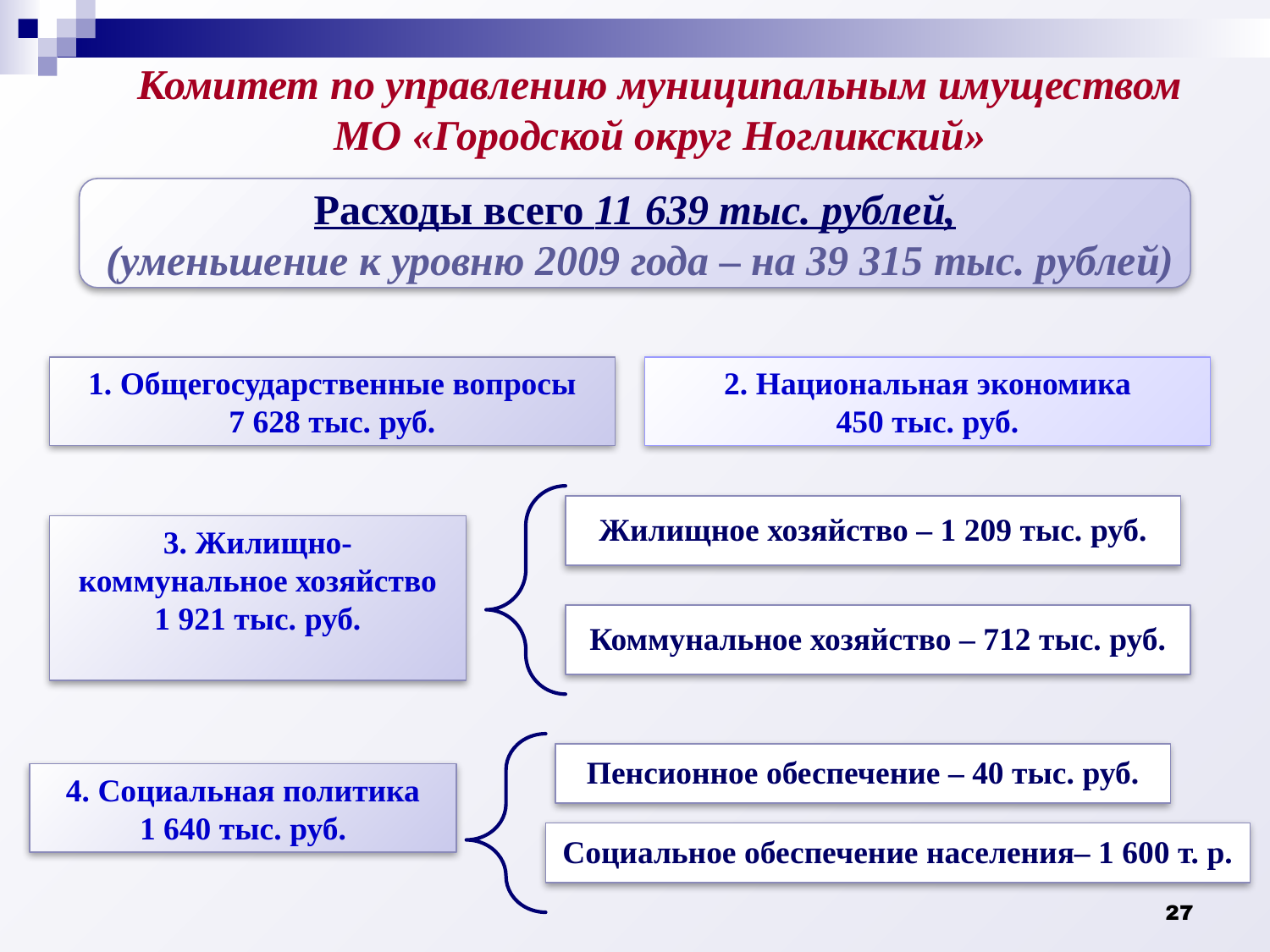

# Комитет по управлению муниципальным имуществом МО «Городской округ Ногликский»
Расходы всего 11 639 тыс. рублей,
 (уменьшение к уровню 2009 года – на 39 315 тыс. рублей)
1. Общегосударственные вопросы
7 628 тыс. руб.
2. Национальная экономика
450 тыс. руб.

Жилищное хозяйство – 1 209 тыс. руб.

3. Жилищно-коммунальное хозяйство
1 921 тыс. руб.

Коммунальное хозяйство – 712 тыс. руб.

Пенсионное обеспечение – 40 тыс. руб.

4. Социальная политика
1 640 тыс. руб.

Социальное обеспечение населения– 1 600 т. р.

27